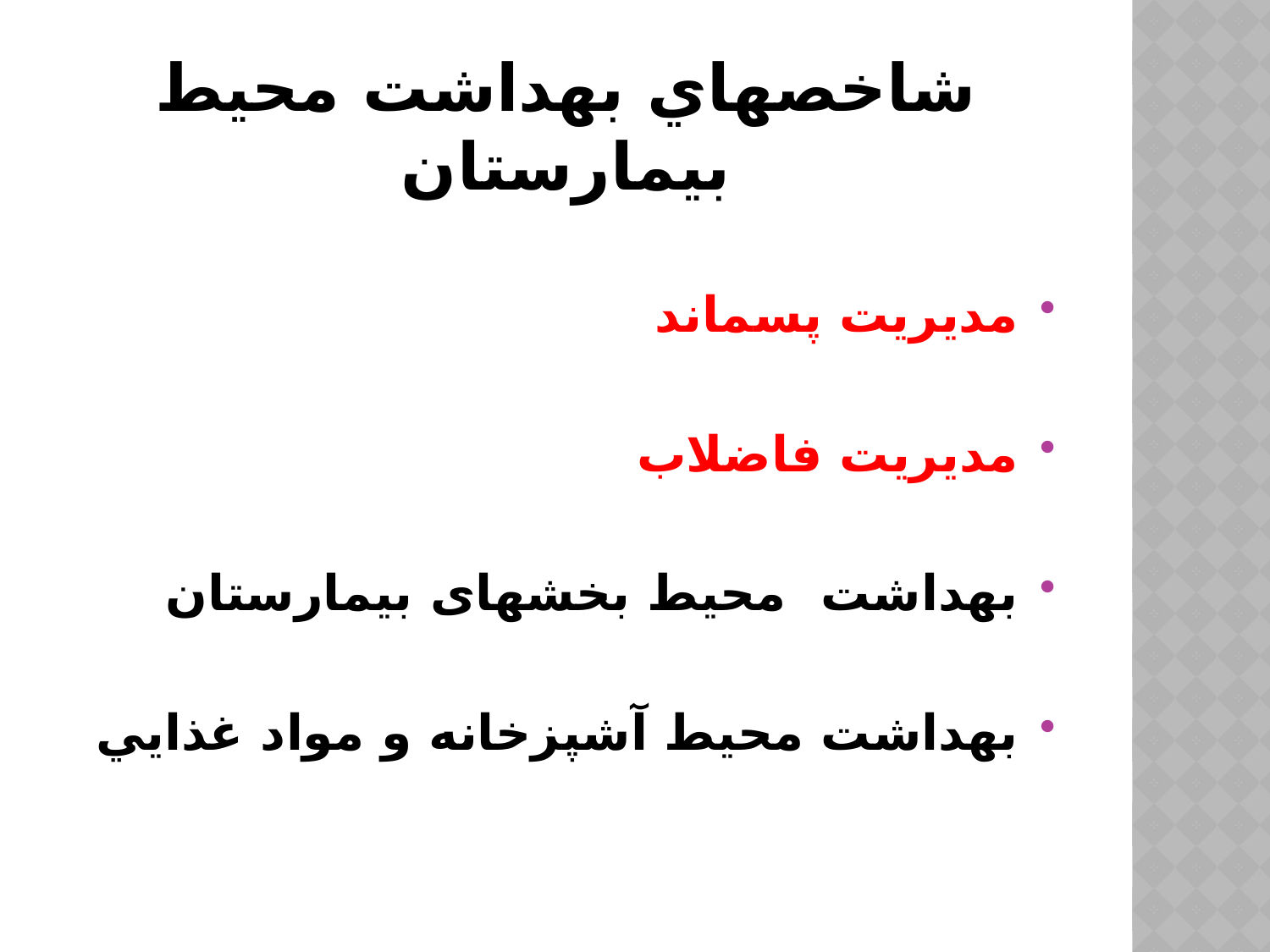

# شاخصهاي بهداشت محيط بيمارستان

مدیریت پسماند

مدیریت فاضلاب

بهداشت  محیط بخشهای بیمارستان

بهداشت محیط آشپزخانه و مواد غذايي